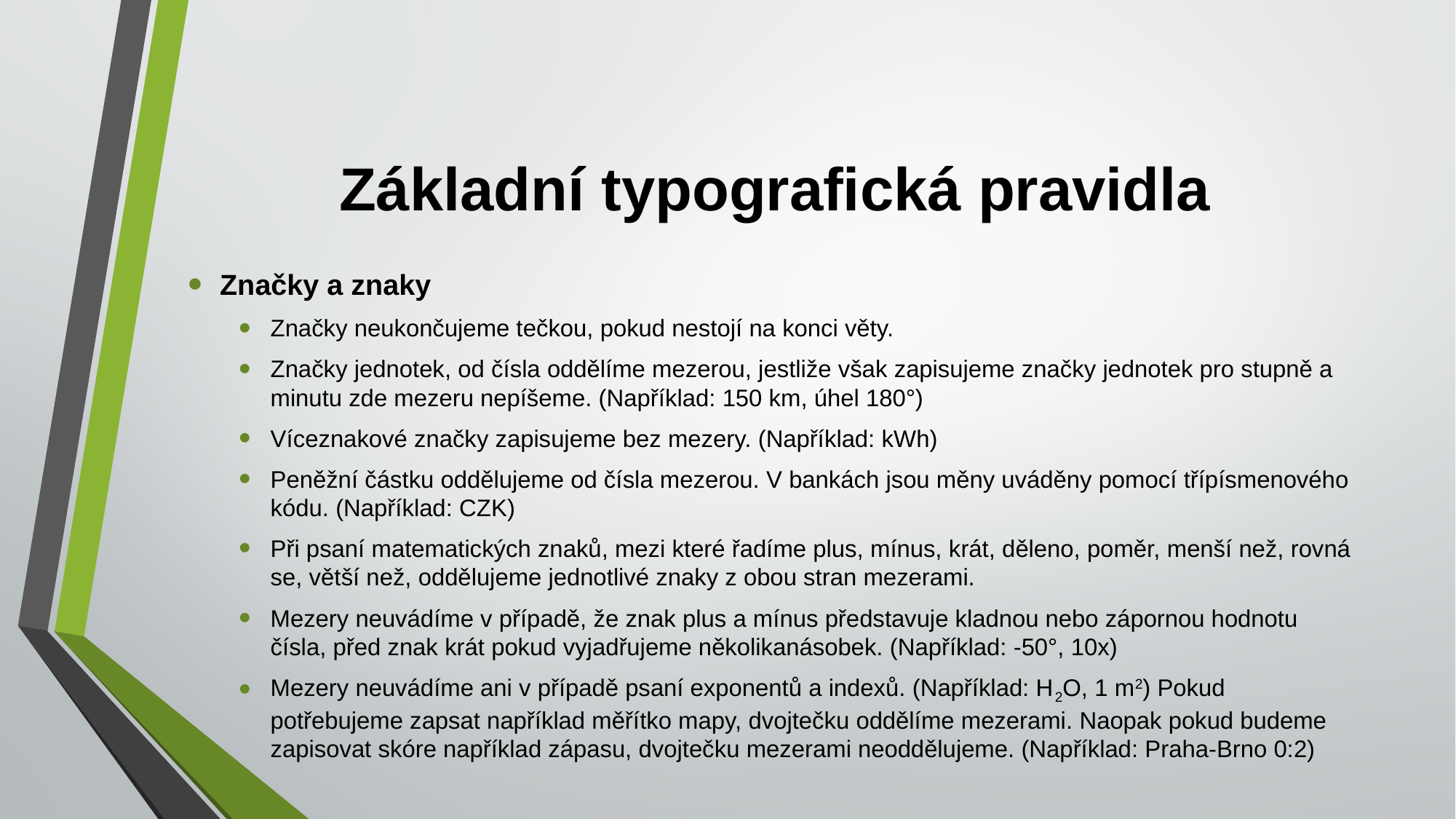

# Základní typografická pravidla
Značky a znaky
Značky neukončujeme tečkou, pokud nestojí na konci věty.
Značky jednotek, od čísla oddělíme mezerou, jestliže však zapisujeme značky jednotek pro stupně a minutu zde mezeru nepíšeme. (Například: 150 km, úhel 180°)
Víceznakové značky zapisujeme bez mezery. (Například: kWh)
Peněžní částku oddělujeme od čísla mezerou. V bankách jsou měny uváděny pomocí třípísmenového kódu. (Například: CZK)
Při psaní matematických znaků, mezi které řadíme plus, mínus, krát, děleno, poměr, menší než, rovná se, větší než, oddělujeme jednotlivé znaky z obou stran mezerami.
Mezery neuvádíme v případě, že znak plus a mínus představuje kladnou nebo zápornou hodnotu čísla, před znak krát pokud vyjadřujeme několikanásobek. (Například: -50°, 10x)
Mezery neuvádíme ani v případě psaní exponentů a indexů. (Například: H2O, 1 m2) Pokud potřebujeme zapsat například měřítko mapy, dvojtečku oddělíme mezerami. Naopak pokud budeme zapisovat skóre například zápasu, dvojtečku mezerami neoddělujeme. (Například: Praha-Brno 0:2)